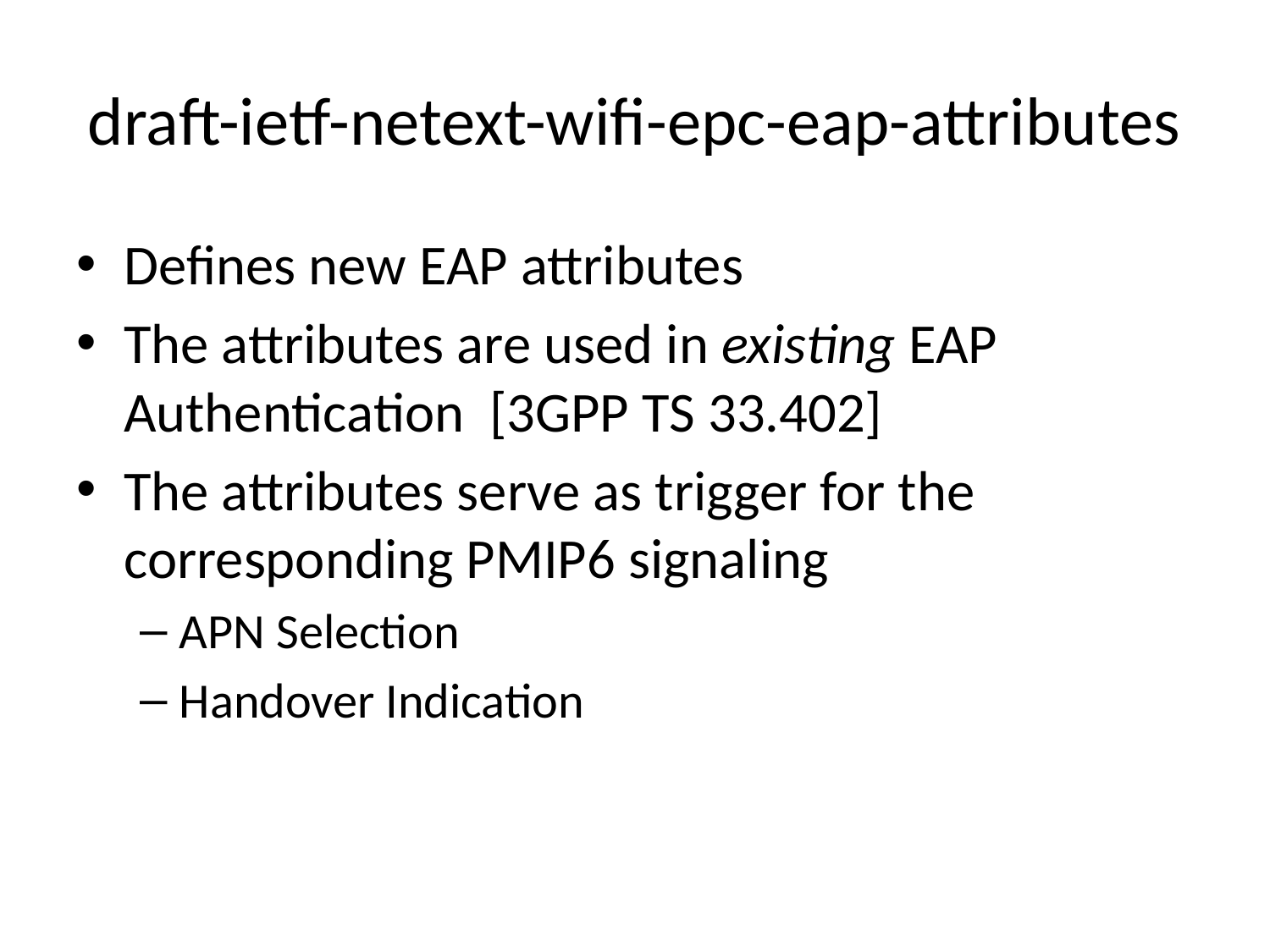

# draft-ietf-netext-wifi-epc-eap-attributes
Defines new EAP attributes
The attributes are used in existing EAP Authentication  [3GPP TS 33.402]
The attributes serve as trigger for the corresponding PMIP6 signaling
APN Selection
Handover Indication